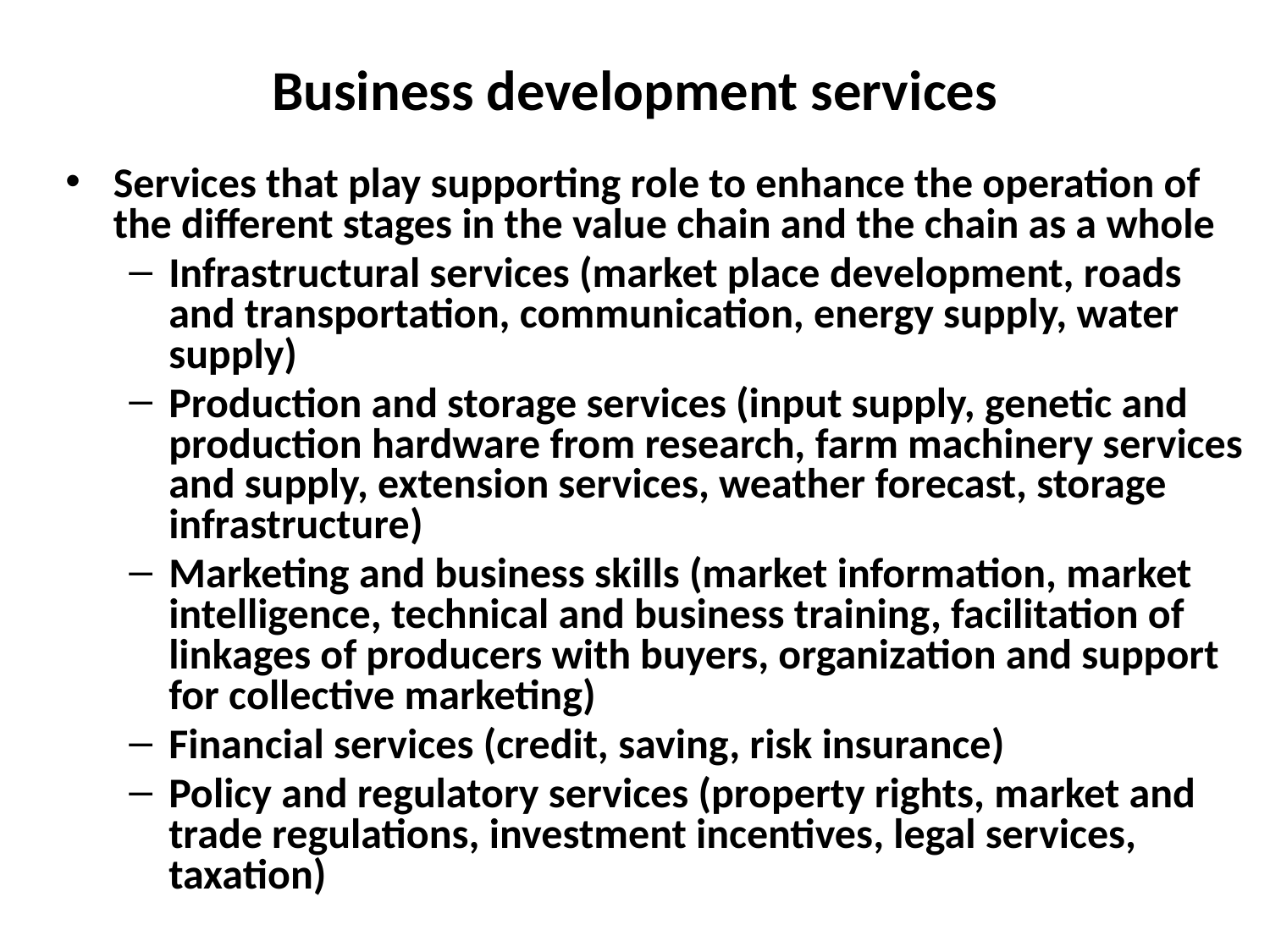

# Business development services
Services that play supporting role to enhance the operation of the different stages in the value chain and the chain as a whole
Infrastructural services (market place development, roads and transportation, communication, energy supply, water supply)
Production and storage services (input supply, genetic and production hardware from research, farm machinery services and supply, extension services, weather forecast, storage infrastructure)
Marketing and business skills (market information, market intelligence, technical and business training, facilitation of linkages of producers with buyers, organization and support for collective marketing)
Financial services (credit, saving, risk insurance)
Policy and regulatory services (property rights, market and trade regulations, investment incentives, legal services, taxation)